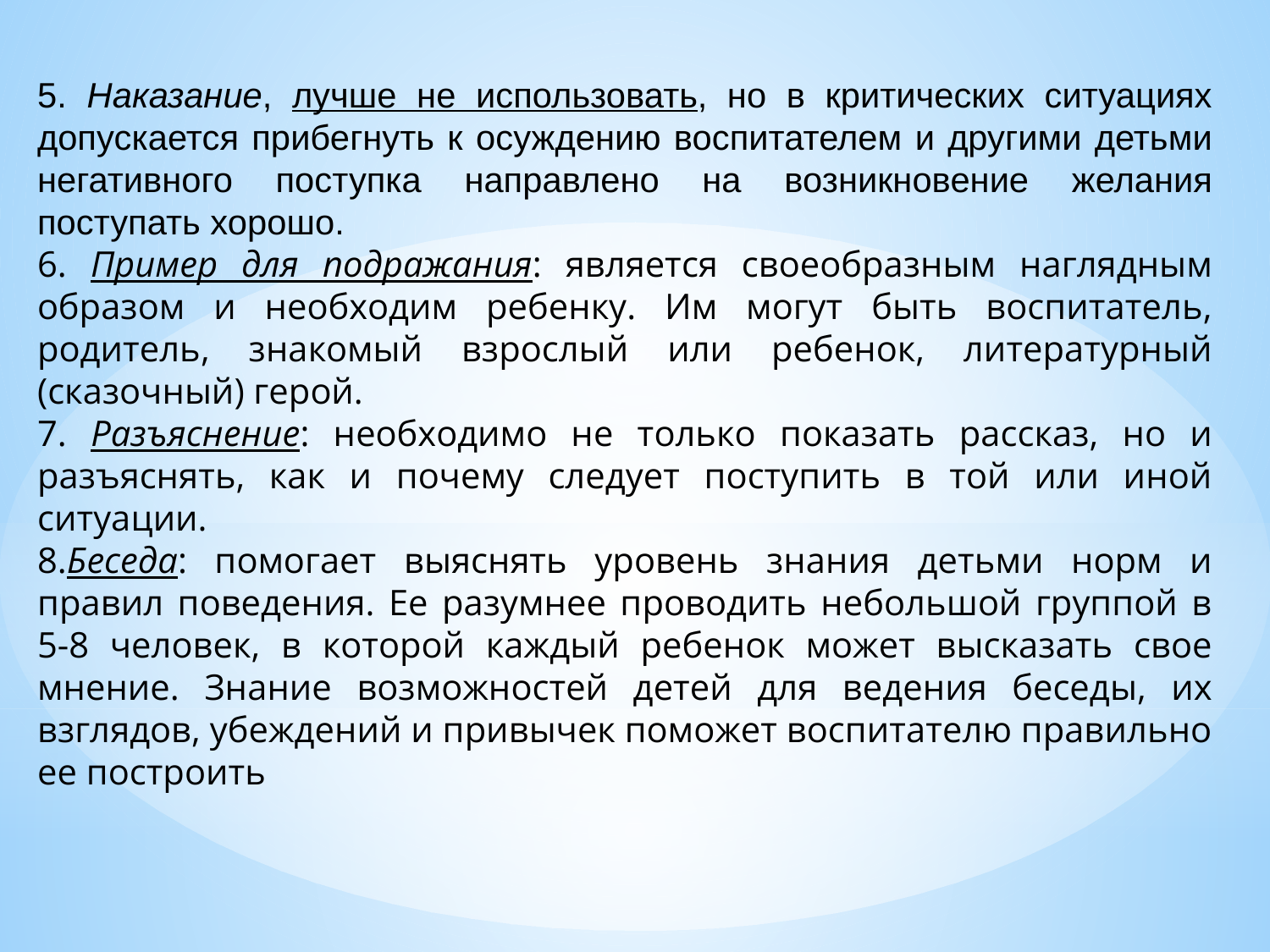

5. Наказание, лучше не использовать, но в критических ситуациях допускается прибегнуть к осуждению воспитателем и другими детьми негативного поступка направлено на возникновение желания поступать хорошо.
6. Пример для подражания: является своеобразным наглядным образом и необходим ребенку. Им могут быть воспитатель, родитель, знакомый взрослый или ребенок, литературный (сказочный) герой.
7. Разъяснение: необходимо не только показать рассказ, но и разъяснять, как и почему следует поступить в той или иной ситуации.
8.Беседа: помогает выяснять уровень знания детьми норм и правил поведения. Ее разумнее проводить небольшой группой в 5-8 человек, в которой каждый ребенок может высказать свое мнение. Знание возможностей детей для ведения беседы, их взглядов, убеждений и привычек поможет воспитателю правильно ее построить